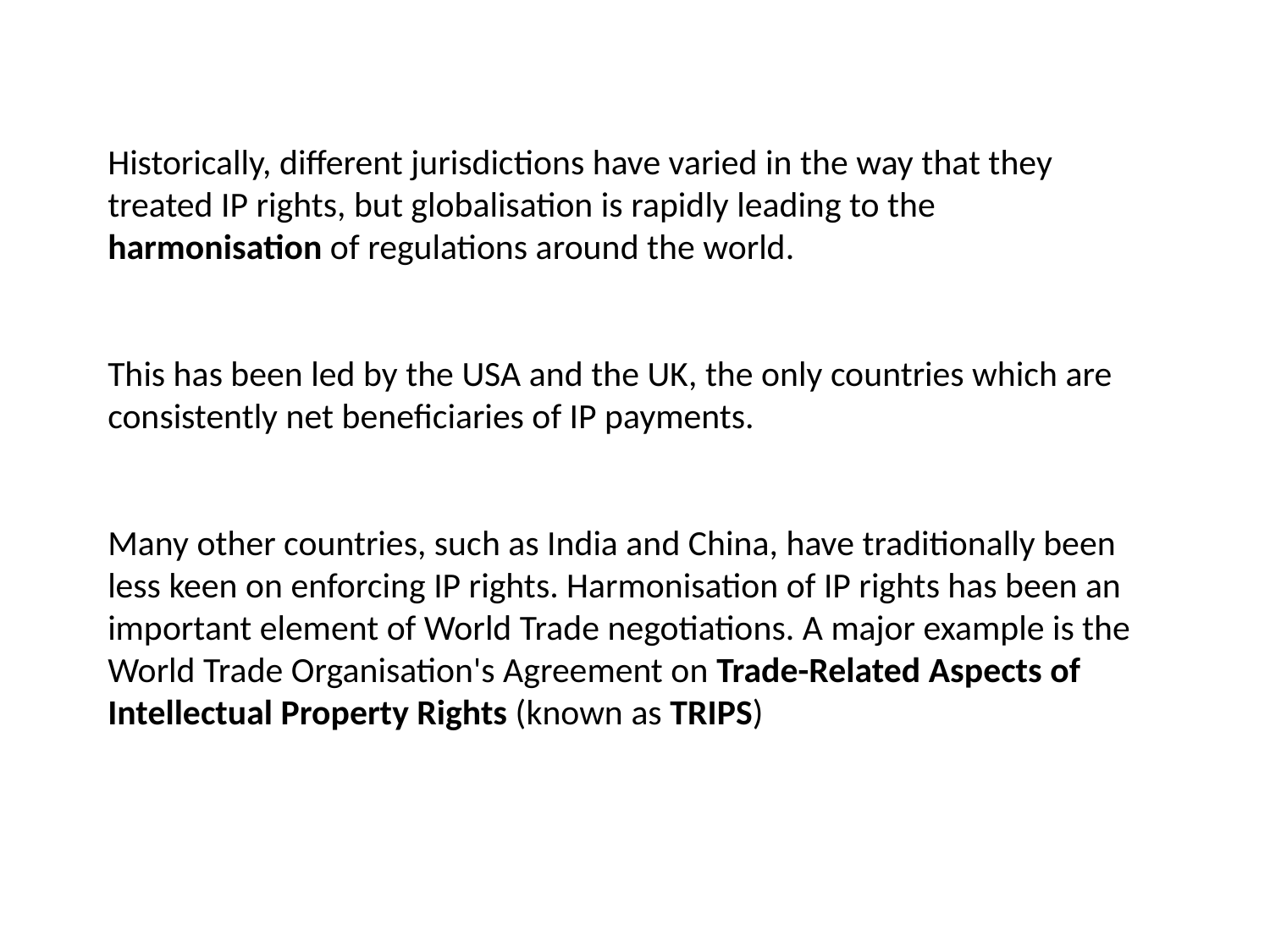

Historically, different jurisdictions have varied in the way that they treated IP rights, but globalisation is rapidly leading to the harmonisation of regulations around the world.

This has been led by the USA and the UK, the only countries which are consistently net beneficiaries of IP payments.

Many other countries, such as India and China, have traditionally been less keen on enforcing IP rights. Harmonisation of IP rights has been an important element of World Trade negotiations. A major example is the World Trade Organisation's Agreement on Trade-Related Aspects of Intellectual Property Rights (known as TRIPS)